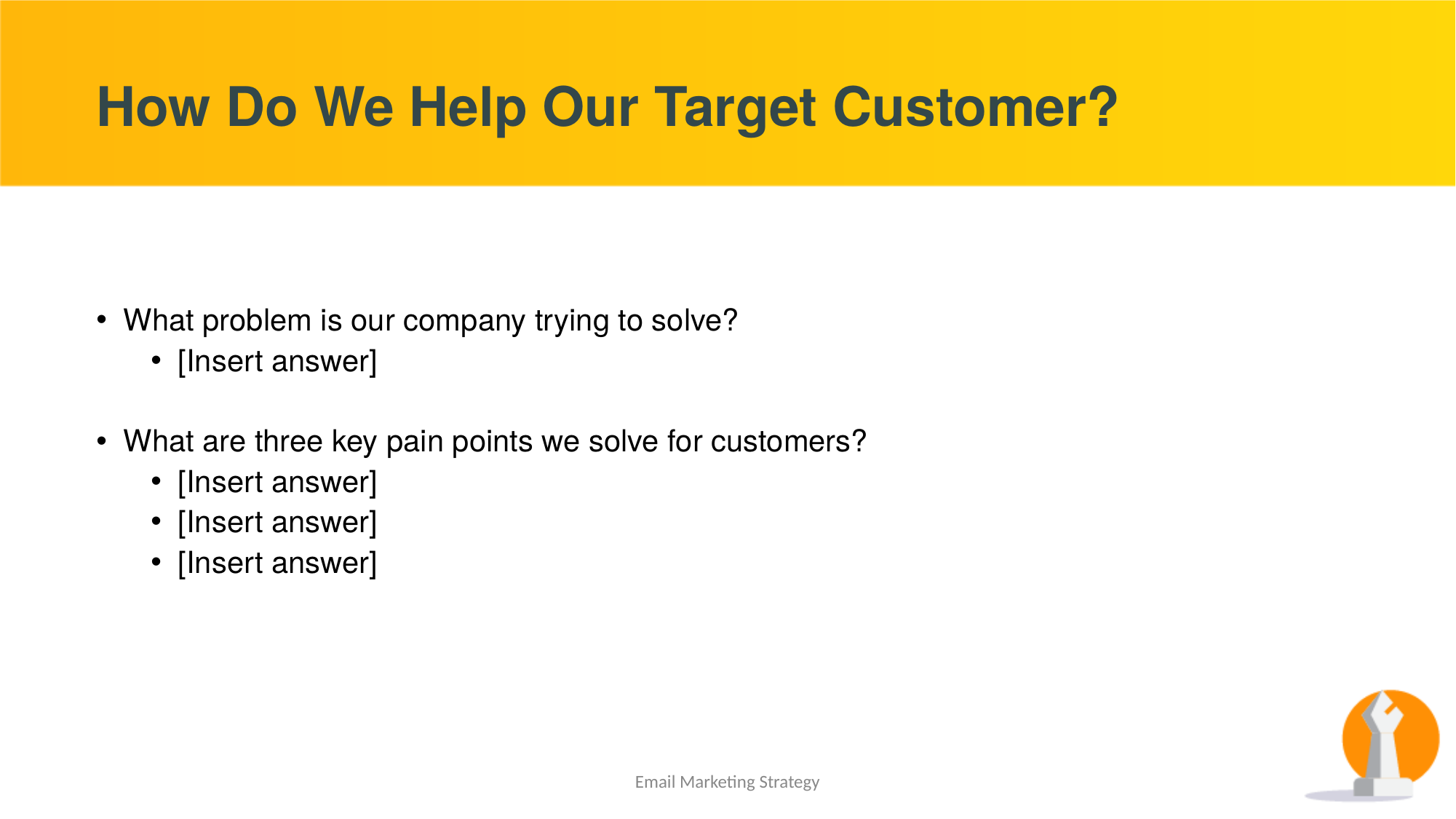

# How Do We Help Our Target Customer?
What problem is our company trying to solve?
[Insert answer]
What are three key pain points we solve for customers?
[Insert answer]
[Insert answer]
[Insert answer]

Email Marketing Strategy